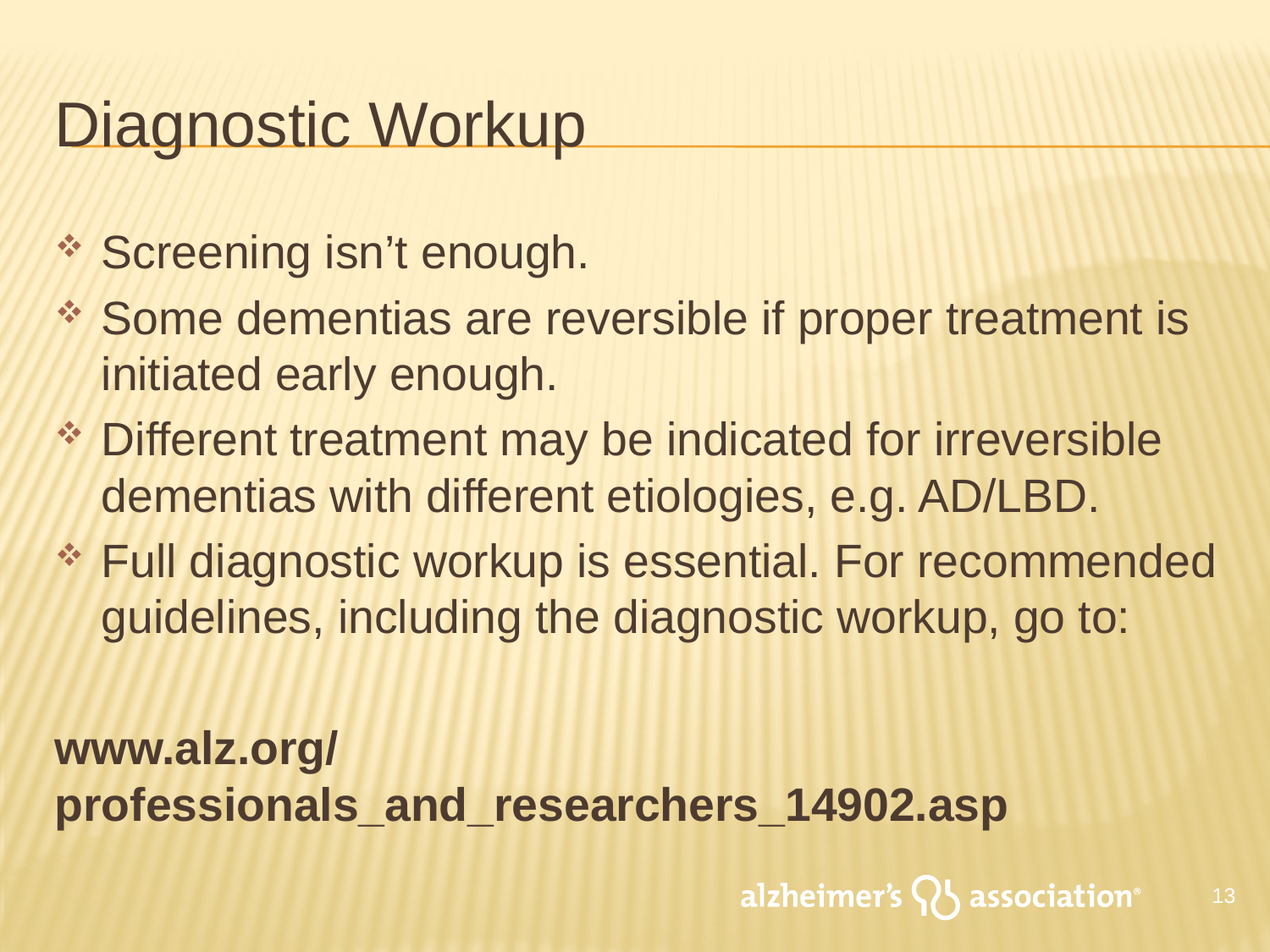

# Diagnostic Workup
Screening isn’t enough.
Some dementias are reversible if proper treatment is initiated early enough.
Different treatment may be indicated for irreversible dementias with different etiologies, e.g. AD/LBD.
Full diagnostic workup is essential. For recommended guidelines, including the diagnostic workup, go to:

www.alz.org/professionals_and_researchers_14902.asp

13